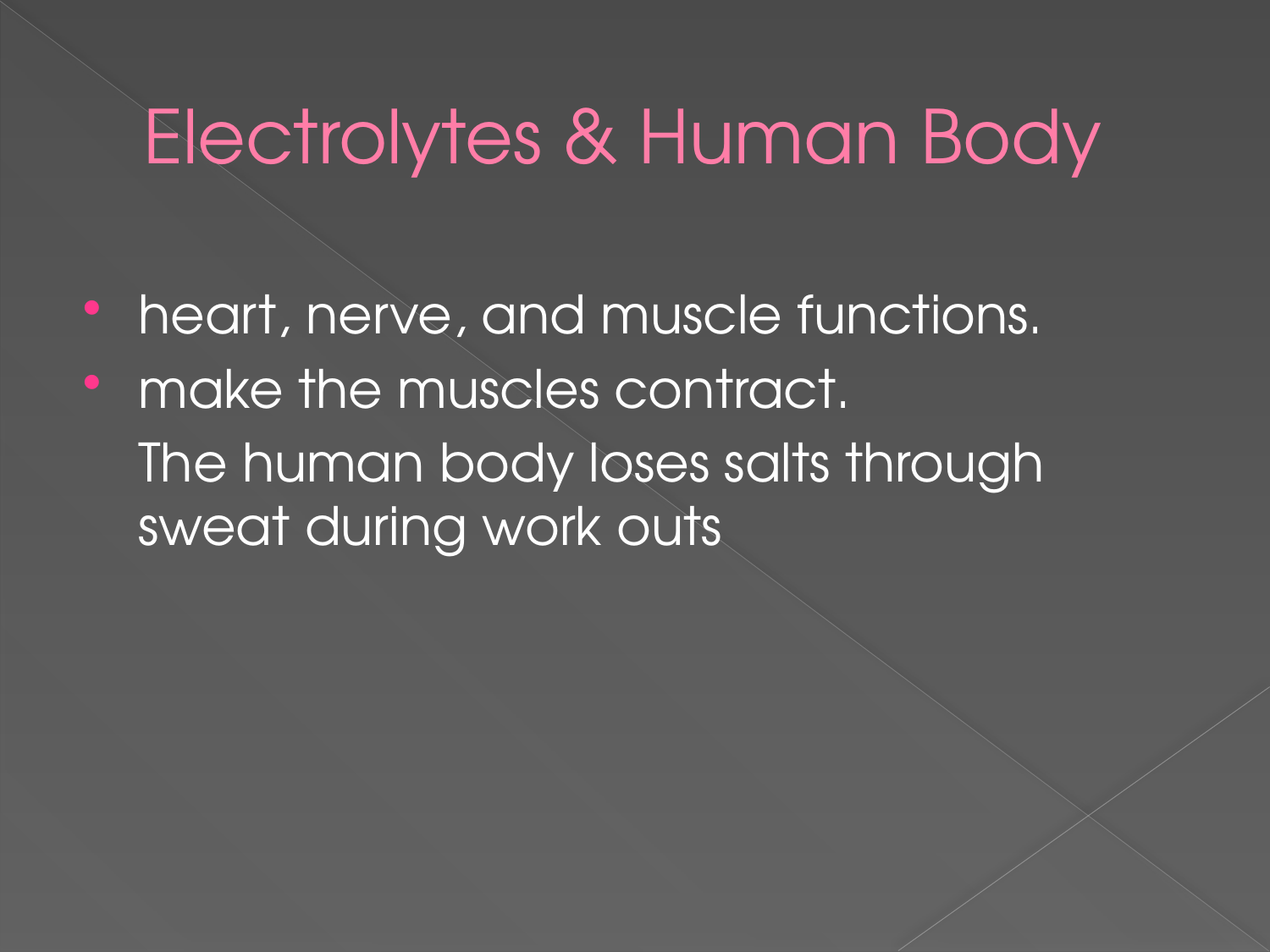

# Electrolytes & Human Body

heart, nerve, and muscle functions.
make the muscles contract.
	The human body loses salts through sweat during work outs